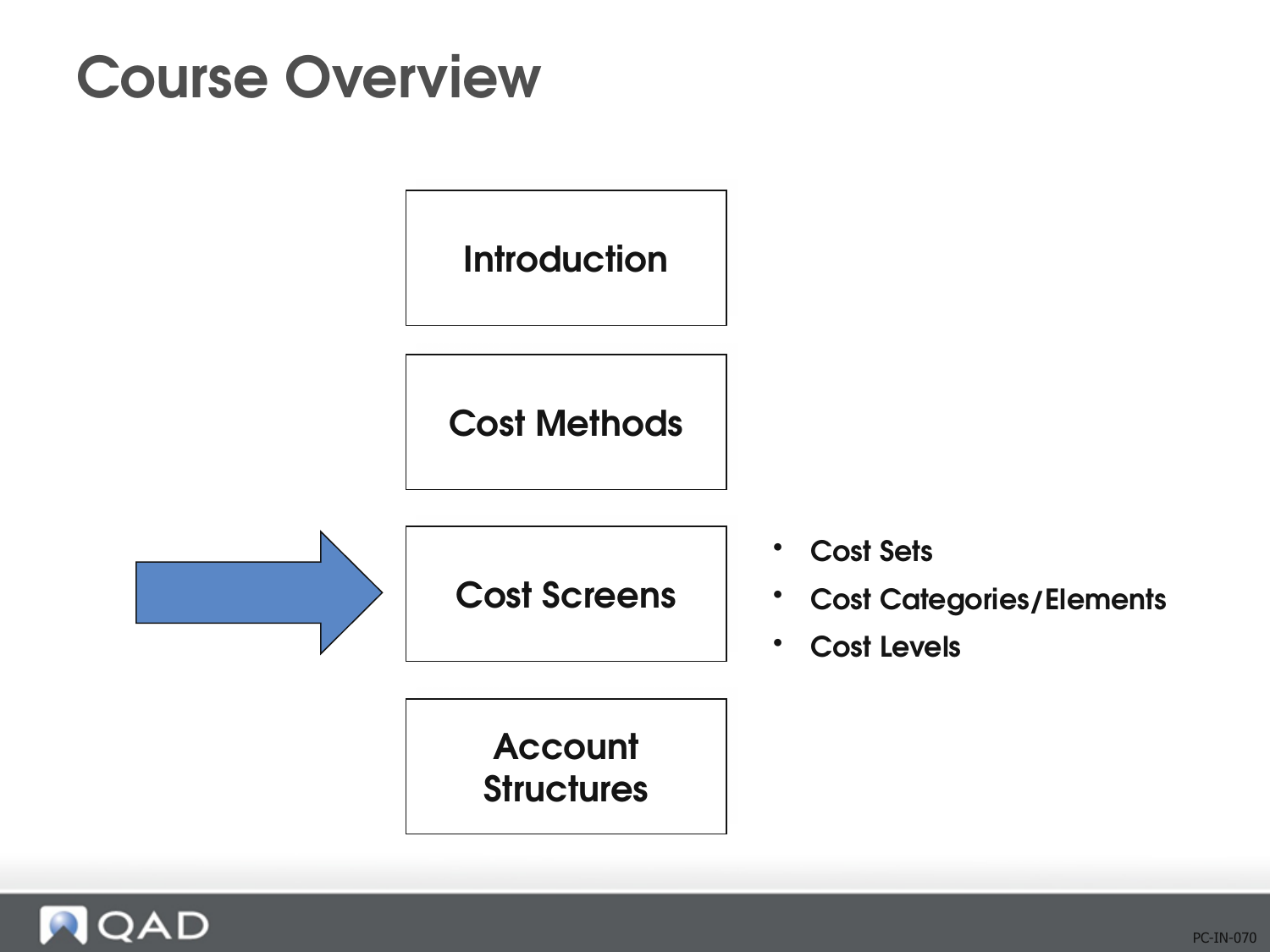

# Course Overview
Introduction
Cost Methods
Cost Screens
 Cost Sets
 Cost Categories/Elements
 Cost Levels

Account
Structures
PC-IN-070